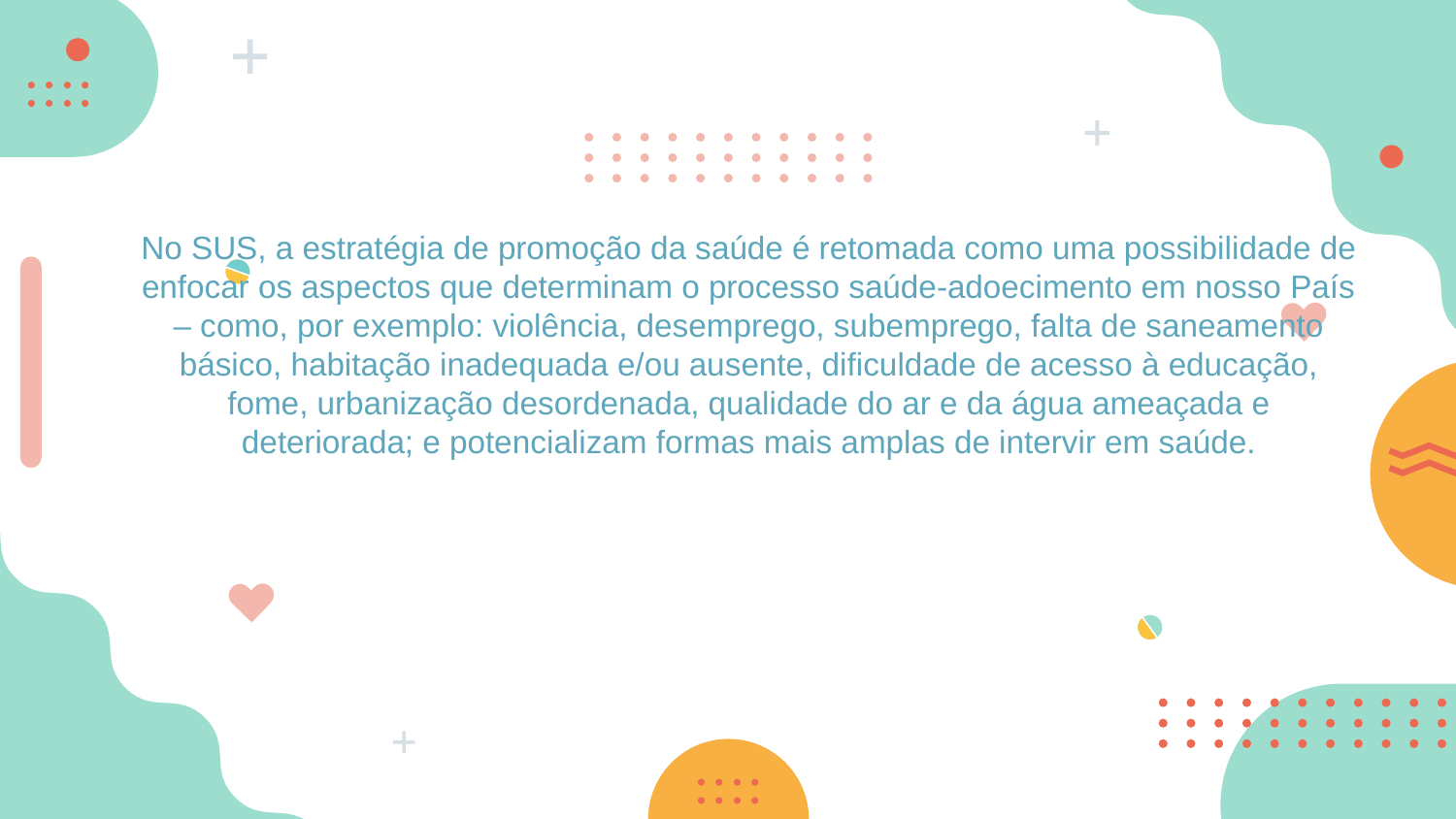

No SUS, a estratégia de promoção da saúde é retomada como uma possibilidade de enfocar os aspectos que determinam o processo saúde-adoecimento em nosso País – como, por exemplo: violência, desemprego, subemprego, falta de saneamento básico, habitação inadequada e/ou ausente, dificuldade de acesso à educação, fome, urbanização desordenada, qualidade do ar e da água ameaçada e deteriorada; e potencializam formas mais amplas de intervir em saúde.